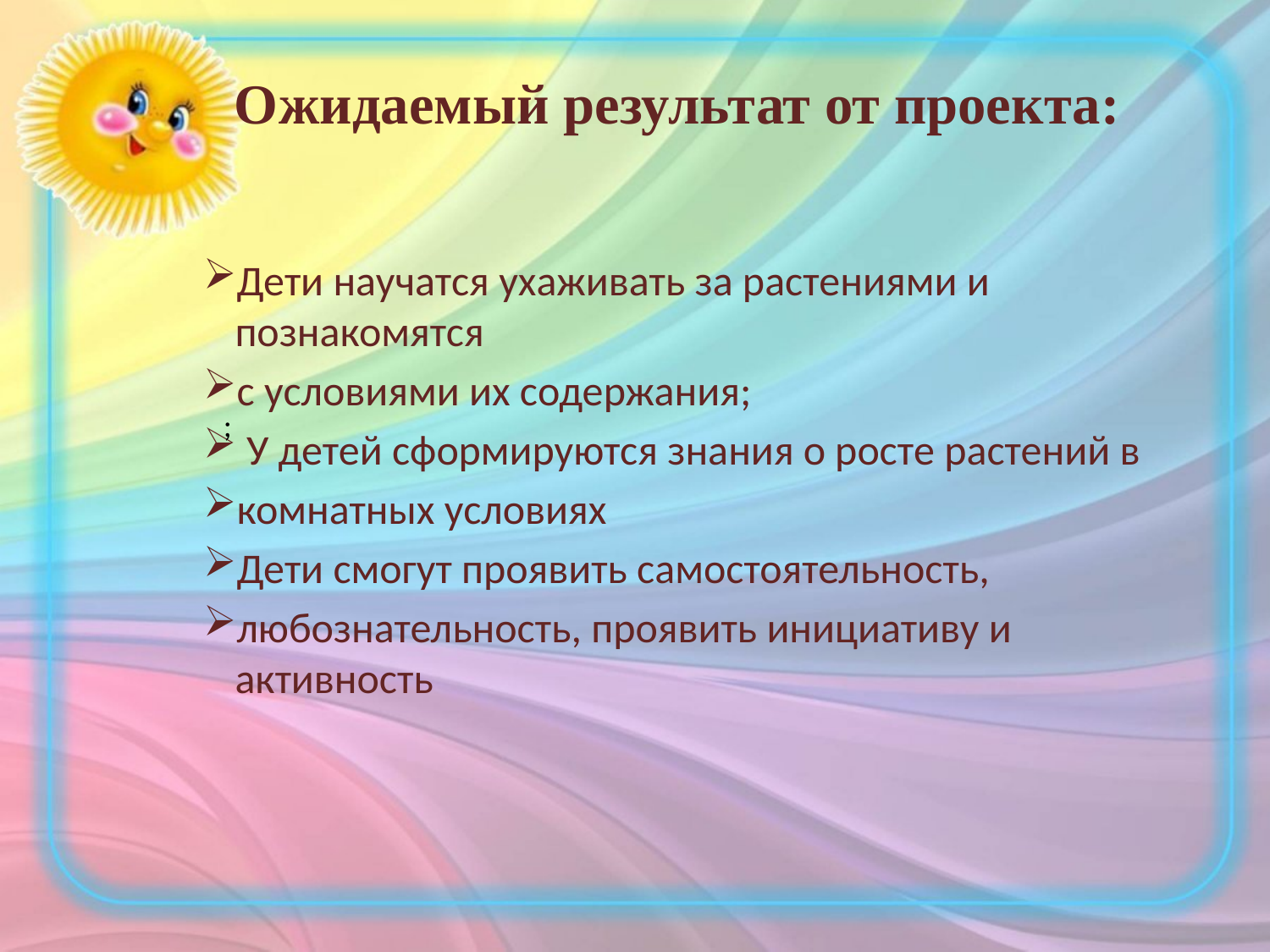

# Ожидаемый результат от проекта:

Дети научатся ухаживать за растениями и познакомятся
с условиями их содержания;
 У детей сформируются знания о росте растений в
комнатных условиях
Дети смогут проявить самостоятельность,
любознательность, проявить инициативу и активность

;